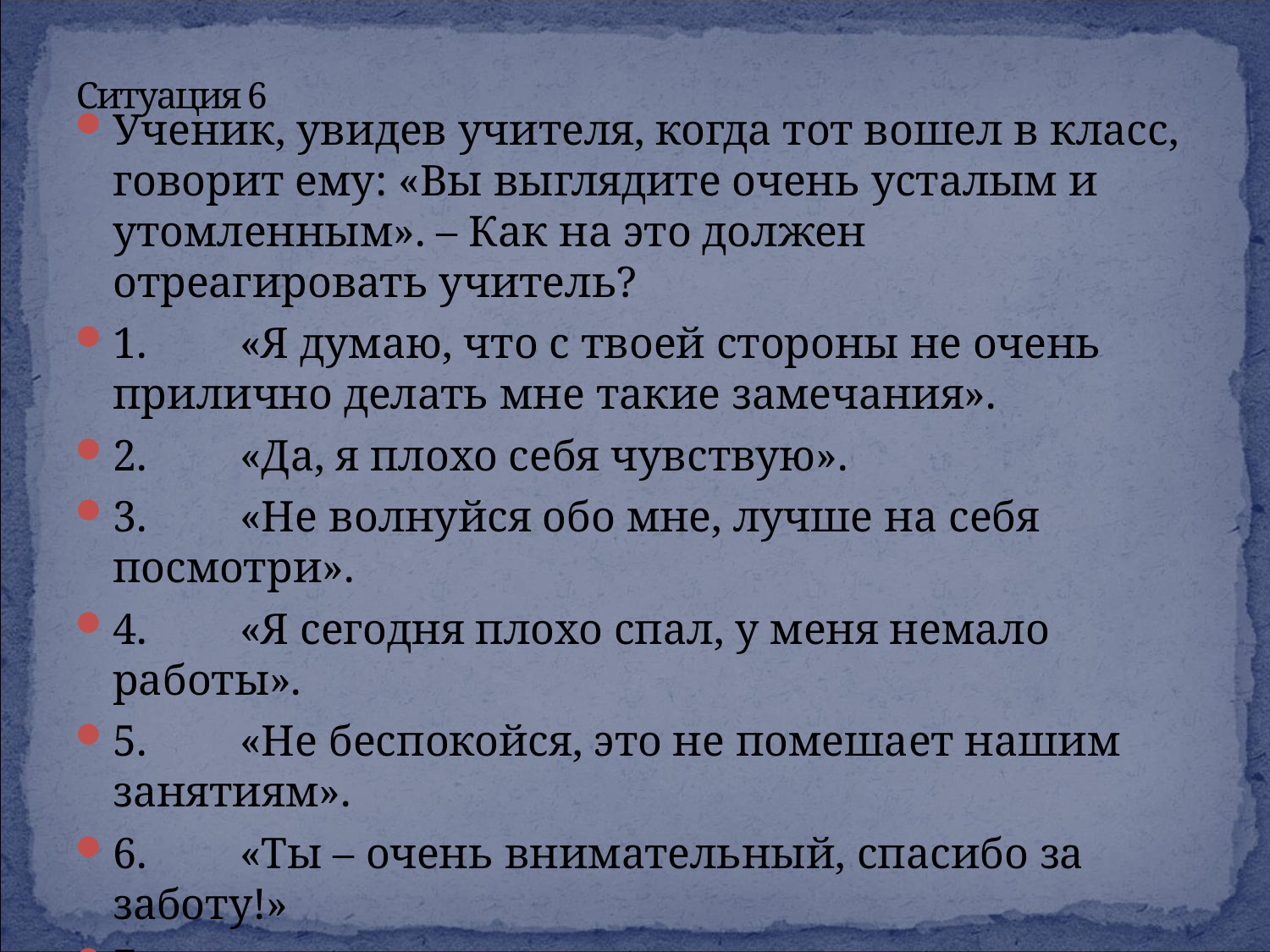

# Ситуация 6
Ученик, увидев учителя, когда тот вошел в класс, говорит ему: «Вы выглядите очень усталым и утомленным». – Как на это должен отреагировать учитель?
1.	«Я думаю, что с твоей стороны не очень прилично делать мне такие замечания».
2.	«Да, я плохо себя чувствую».
3.	«Не волнуйся обо мне, лучше на себя посмотри».
4.	«Я сегодня плохо спал, у меня немало работы».
5.	«Не беспокойся, это не помешает нашим занятиям».
6.	«Ты – очень внимательный, спасибо за заботу!»
7.